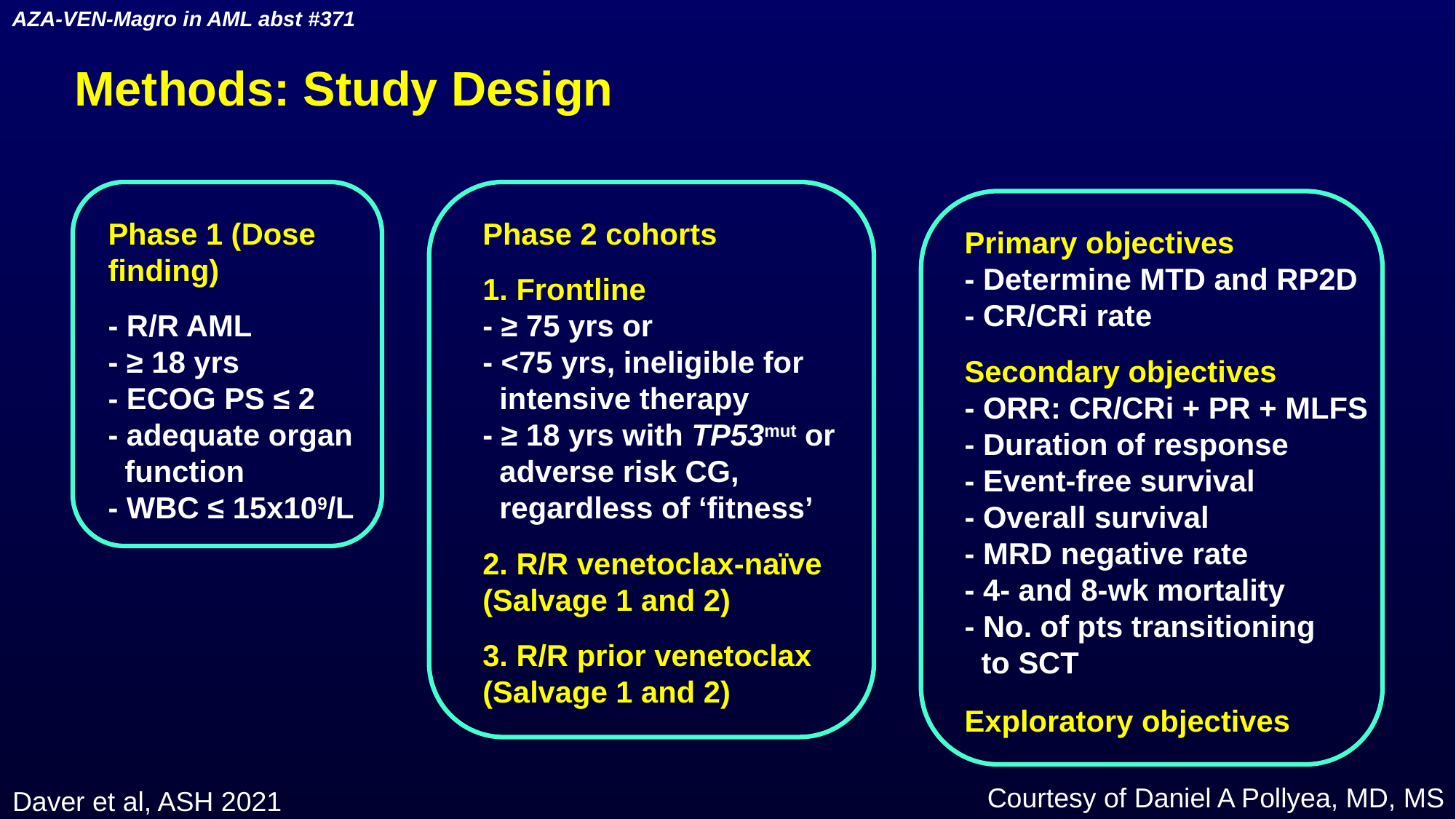

AZA-VEN-Magro in AML abst #371
# Methods: Study Design

Phase 1 (Dose
finding)

- R/R AML
- ≥ 18 yrs
- ECOG PS ≤ 2
- adequate organ
  function
- WBC ≤ 15x109/L
Phase 2 cohorts

1. Frontline
- ≥ 75 yrs or
- <75 yrs, ineligible for
  intensive therapy
- ≥ 18 yrs with TP53mut or
  adverse risk CG,
  regardless of ‘fitness’

2. R/R venetoclax-naïve
(Salvage 1 and 2)

3. R/R prior venetoclax
(Salvage 1 and 2)
Primary objectives
- Determine MTD and RP2D
- CR/CRi rate

Secondary objectives
- ORR: CR/CRi + PR + MLFS
- Duration of response
- Event-free survival
- Overall survival
- MRD negative rate
- 4- and 8-wk mortality
- No. of pts transitioning
  to SCT

Exploratory objectives
Courtesy of Daniel A Pollyea, MD, MS
Daver et al, ASH 2021